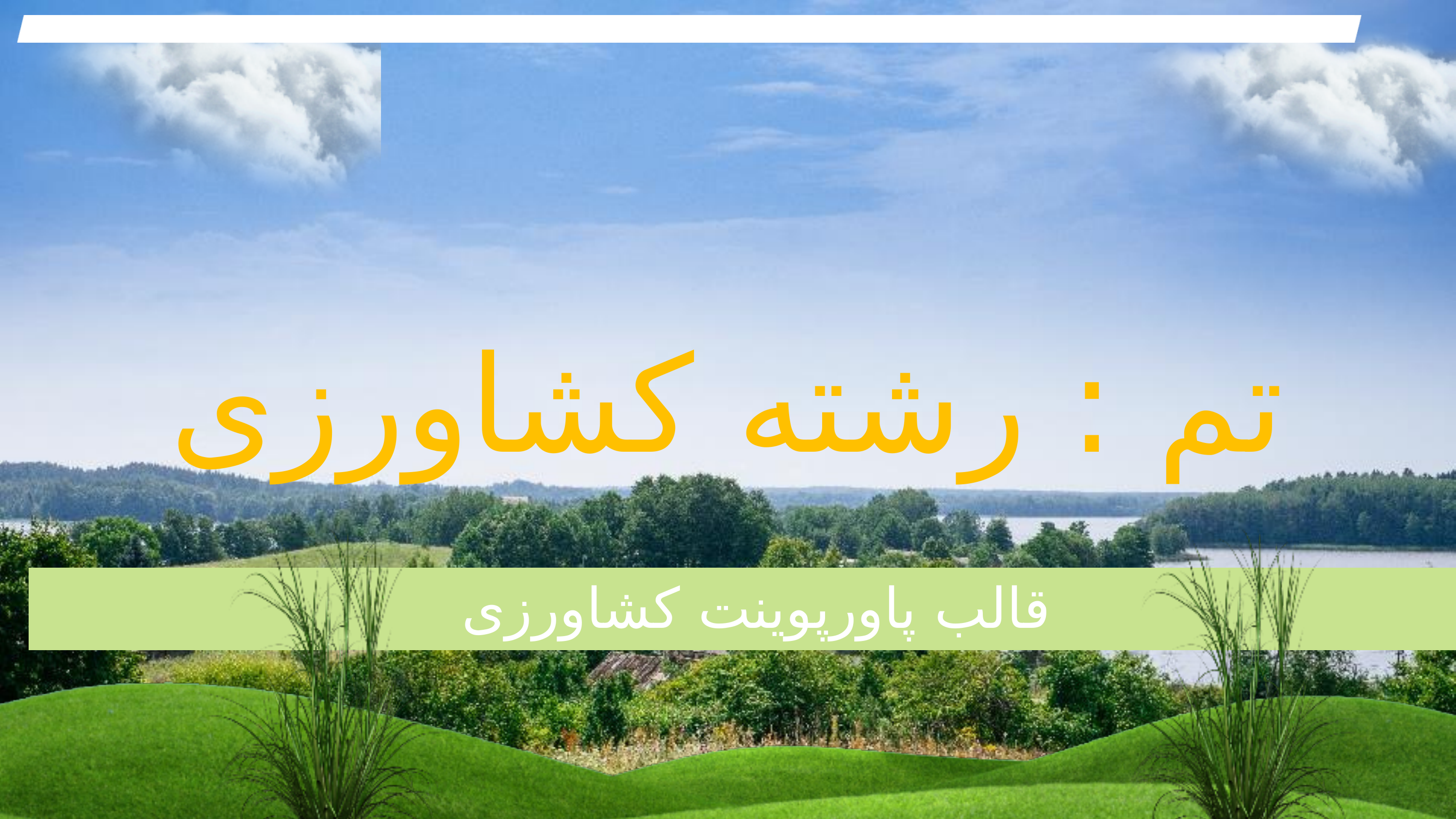

تم : رشته کشاورزی

قالب پاورپوینت کشاورزی